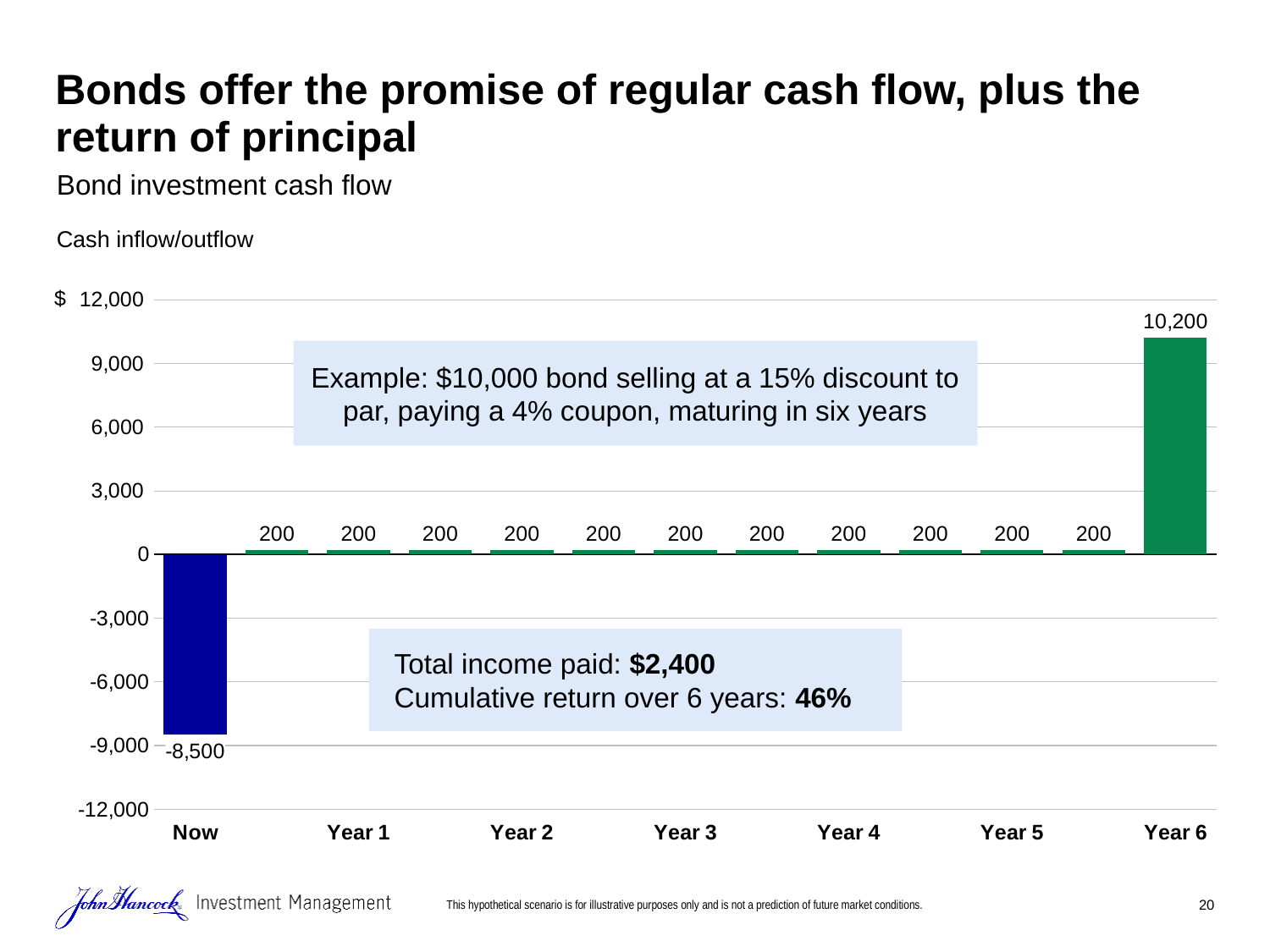

# Bonds offer the promise of regular cash flow, plus the return of principal
Bond investment cash flow
Cash inflow/outflow

### Chart

| Category | Series 1 |
|---|---|
| Now | -8500.0 |
|  | 200.0 |
| Year 1 | 200.0 |
|  | 200.0 |
| Year 2 | 200.0 |
|  | 200.0 |
| Year 3 | 200.0 |
|  | 200.0 |
| Year 4 | 200.0 |
|  | 200.0 |
| Year 5 | 200.0 |
|  | 200.0 |
| Year 6 | 10200.0 |
$
Example: $10,000 bond selling at a 15% discount to par, paying a 4% coupon, maturing in six years
Total income paid: $2,400
Cumulative return over 6 years: 46%
This hypothetical scenario is for illustrative purposes only and is not a prediction of future market conditions.
20